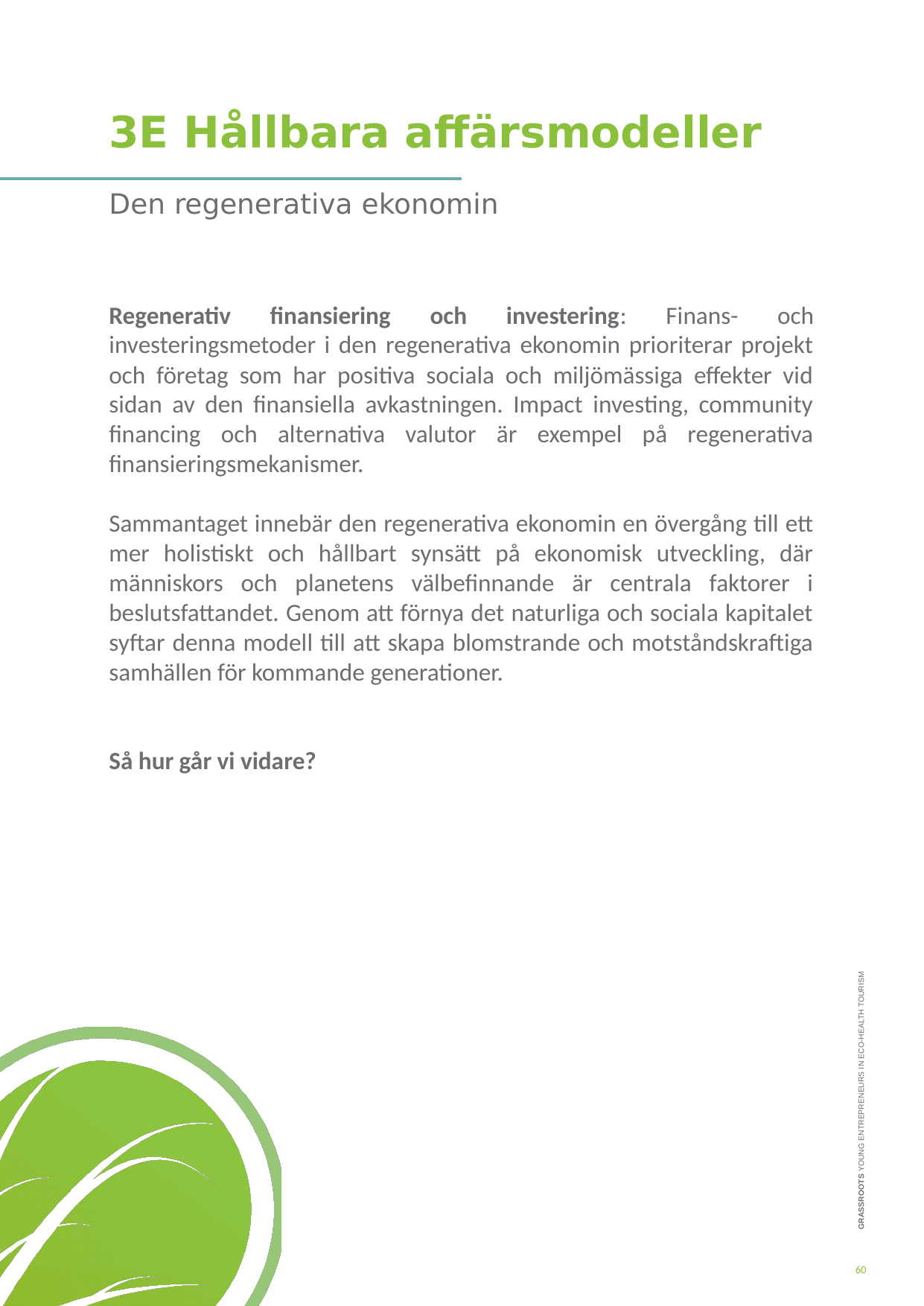

3E Hållbara affärsmodeller
Den regenerativa ekonomin
Regenerativ finansiering och investering: Finans- och investeringsmetoder i den regenerativa ekonomin prioriterar projekt och företag som har positiva sociala och miljömässiga effekter vid sidan av den finansiella avkastningen. Impact investing, community financing och alternativa valutor är exempel på regenerativa finansieringsmekanismer.
Sammantaget innebär den regenerativa ekonomin en övergång till ett mer holistiskt och hållbart synsätt på ekonomisk utveckling, där människors och planetens välbefinnande är centrala faktorer i beslutsfattandet. Genom att förnya det naturliga och sociala kapitalet syftar denna modell till att skapa blomstrande och motståndskraftiga samhällen för kommande generationer.
Så hur går vi vidare?

60